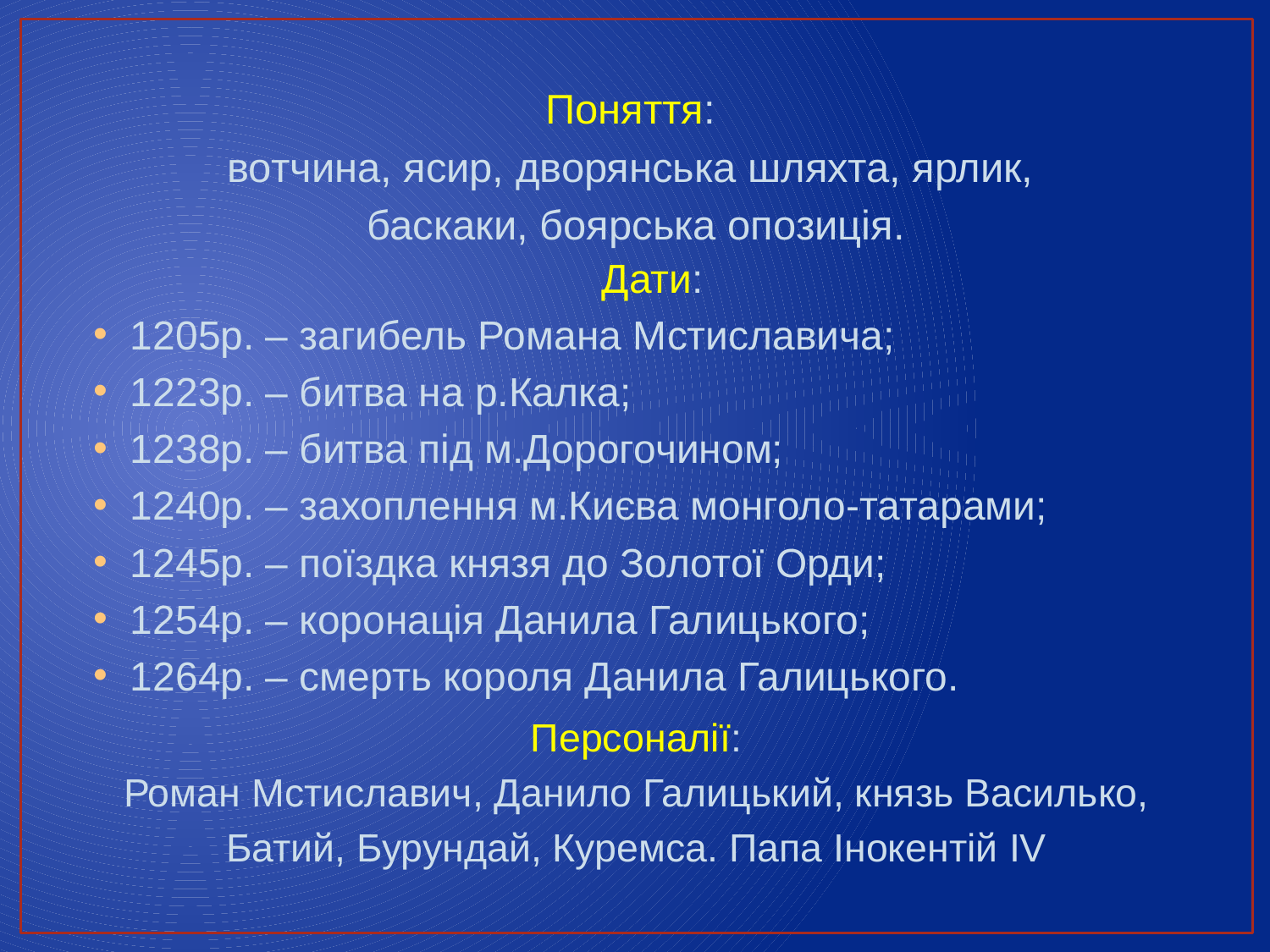

Поняття:
вотчина, ясир, дворянська шляхта, ярлик,
баскаки, боярська опозиція.
Дати:
1205р. – загибель Романа Мстиславича;
1223р. – битва на р.Калка;
1238р. – битва під м.Дорогочином;
1240р. – захоплення м.Києва монголо-татарами;
1245р. – поїздка князя до Золотої Орди;
1254р. – коронація Данила Галицького;
1264р. – смерть короля Данила Галицького.
Персоналії:
Роман Мстиславич, Данило Галицький, князь Василько,
Батий, Бурундай, Куремса. Папа Інокентій IV